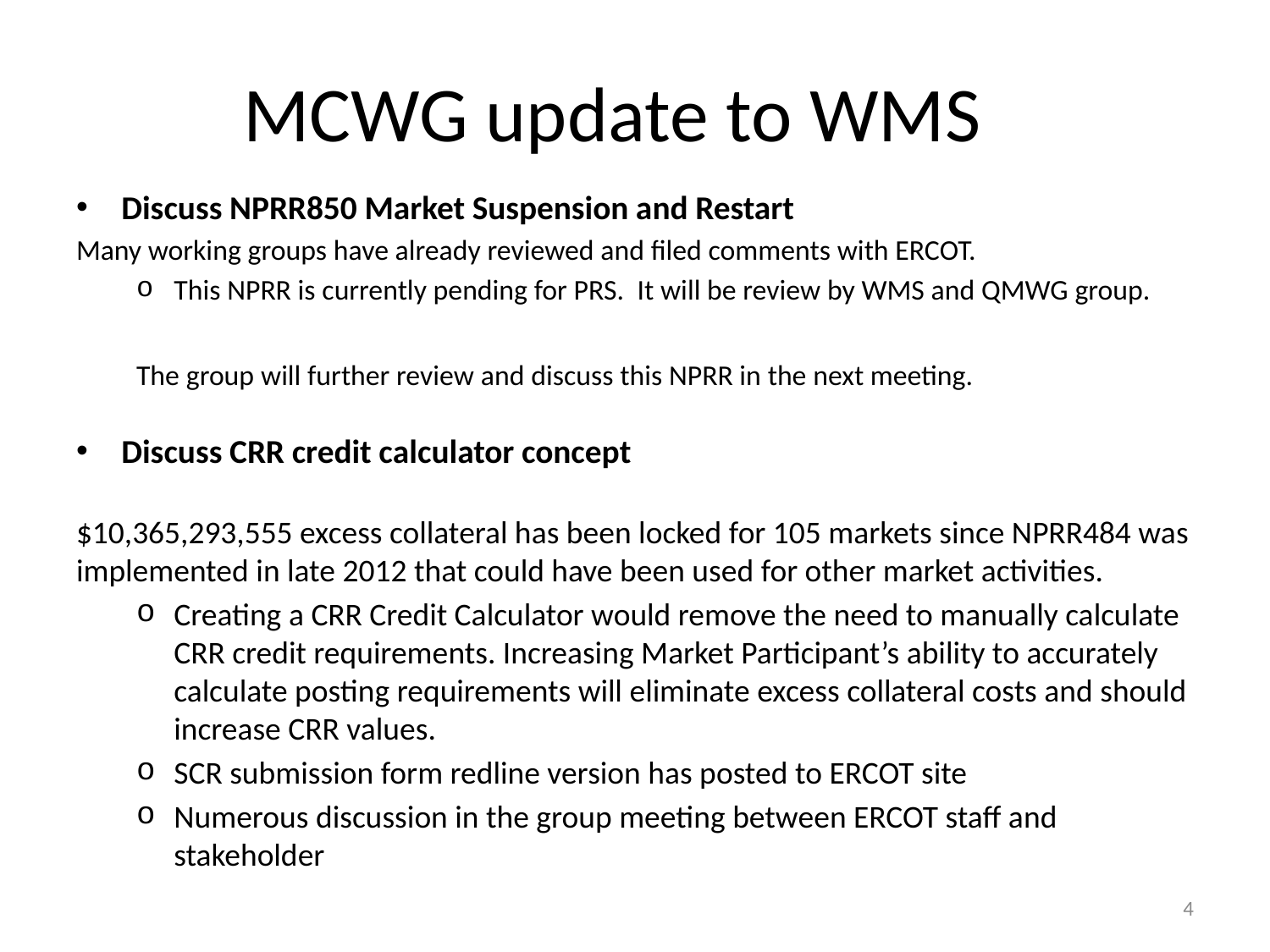

# MCWG update to WMS
Discuss NPRR850 Market Suspension and Restart
Many working groups have already reviewed and filed comments with ERCOT.
This NPRR is currently pending for PRS.  It will be review by WMS and QMWG group.

The group will further review and discuss this NPRR in the next meeting.

Discuss CRR credit calculator concept

$10,365,293,555 excess collateral has been locked for 105 markets since NPRR484 was implemented in late 2012 that could have been used for other market activities.
Creating a CRR Credit Calculator would remove the need to manually calculate CRR credit requirements. Increasing Market Participant’s ability to accurately calculate posting requirements will eliminate excess collateral costs and should increase CRR values.
SCR submission form redline version has posted to ERCOT site
Numerous discussion in the group meeting between ERCOT staff and stakeholder

4